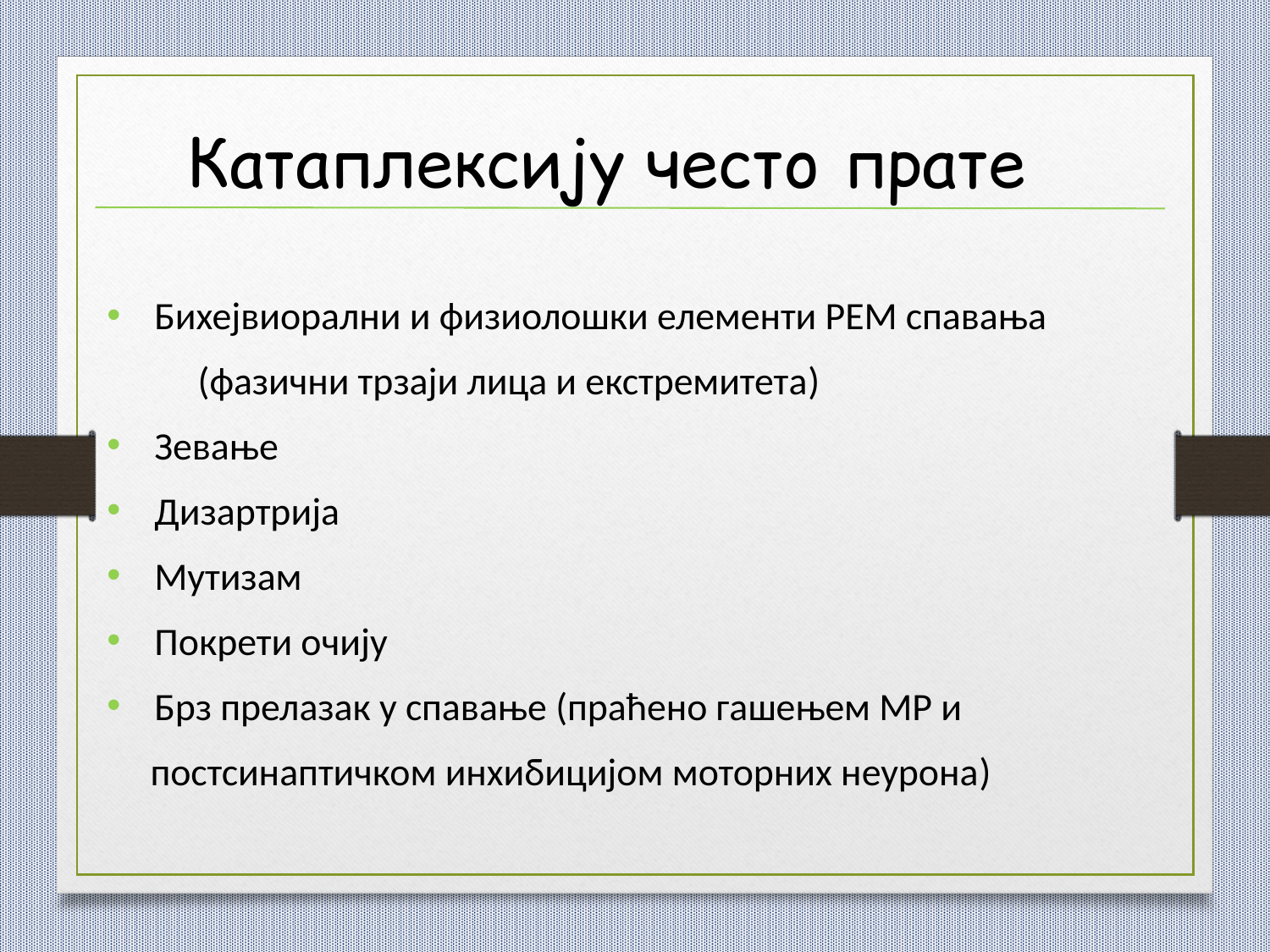

Катаплексију често прате

Бихејвиорални и физиолошки елементи РЕМ спавања
     (фазични трзаји лица и екстремитета)
Зевање
Дизартрија
Мутизам
Покрети очију
Брз прелазак у спавање (праћено гашењем МР и
     постсинаптичком инхибицијом моторних неурона)